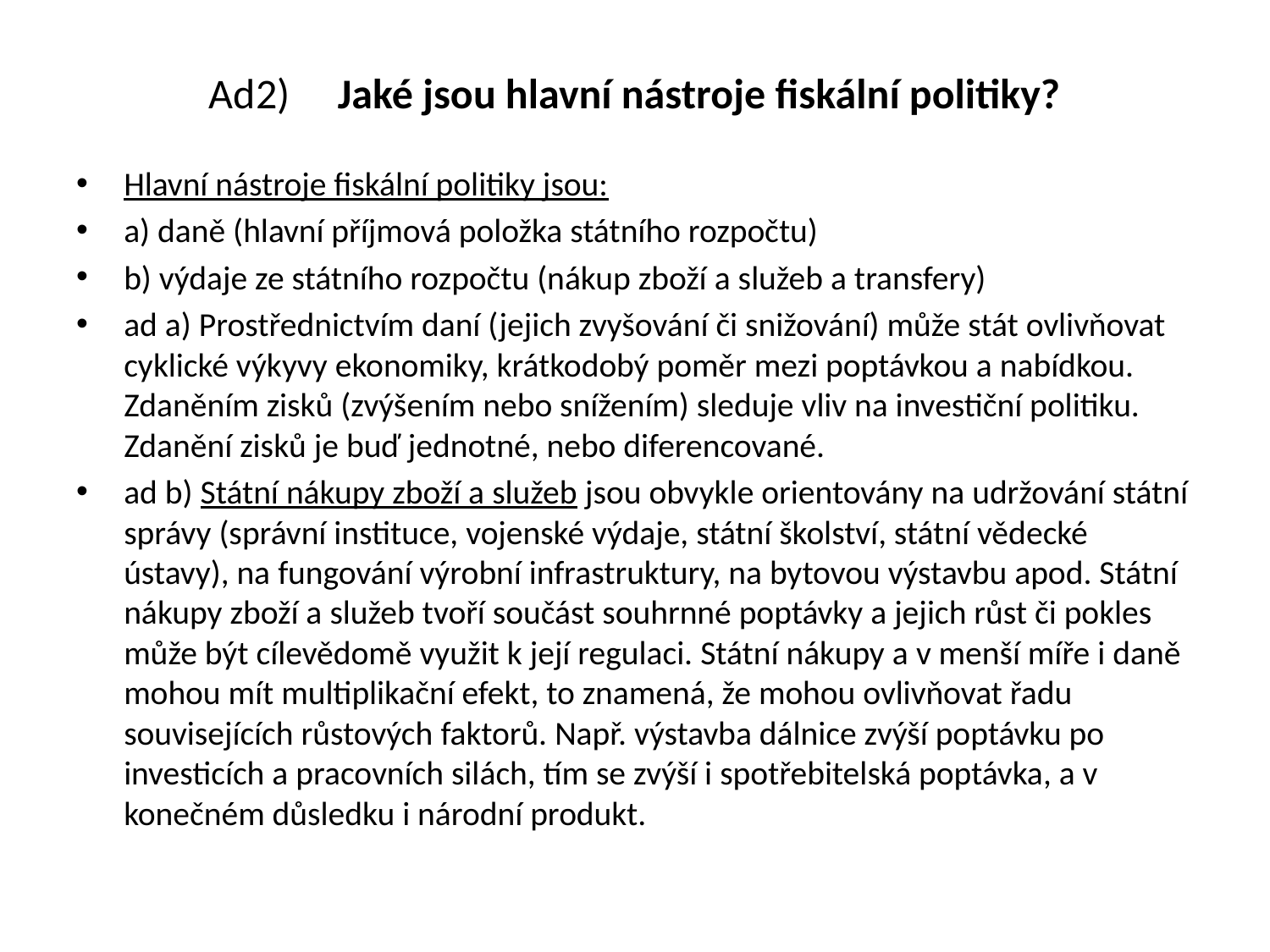

# Ad2)     Jaké jsou hlavní nástroje fiskální politiky?
Hlavní nástroje fiskální politiky jsou:
a) daně (hlavní příjmová položka státního rozpočtu)
b) výdaje ze státního rozpočtu (nákup zboží a služeb a transfery)
ad a) Prostřednictvím daní (jejich zvyšování či snižování) může stát ovlivňovat cyklické výkyvy ekonomiky, krátkodobý poměr mezi poptávkou a nabídkou. Zdaněním zisků (zvýšením nebo snížením) sleduje vliv na investiční politiku. Zdanění zisků je buď jednotné, nebo diferencované.
ad b) Státní nákupy zboží a služeb jsou obvykle orientovány na udržování státní správy (správní instituce, vojenské výdaje, státní školství, státní vědecké ústavy), na fungování výrobní infrastruktury, na bytovou výstavbu apod. Státní nákupy zboží a služeb tvoří součást souhrnné poptávky a jejich růst či pokles může být cílevědomě využit k její regulaci. Státní nákupy a v menší míře i daně mohou mít multiplikační efekt, to znamená, že mohou ovlivňovat řadu souvisejících růstových faktorů. Např. výstavba dálnice zvýší poptávku po investicích a pracovních silách, tím se zvýší i spotřebitelská poptávka, a v konečném důsledku i národní produkt.